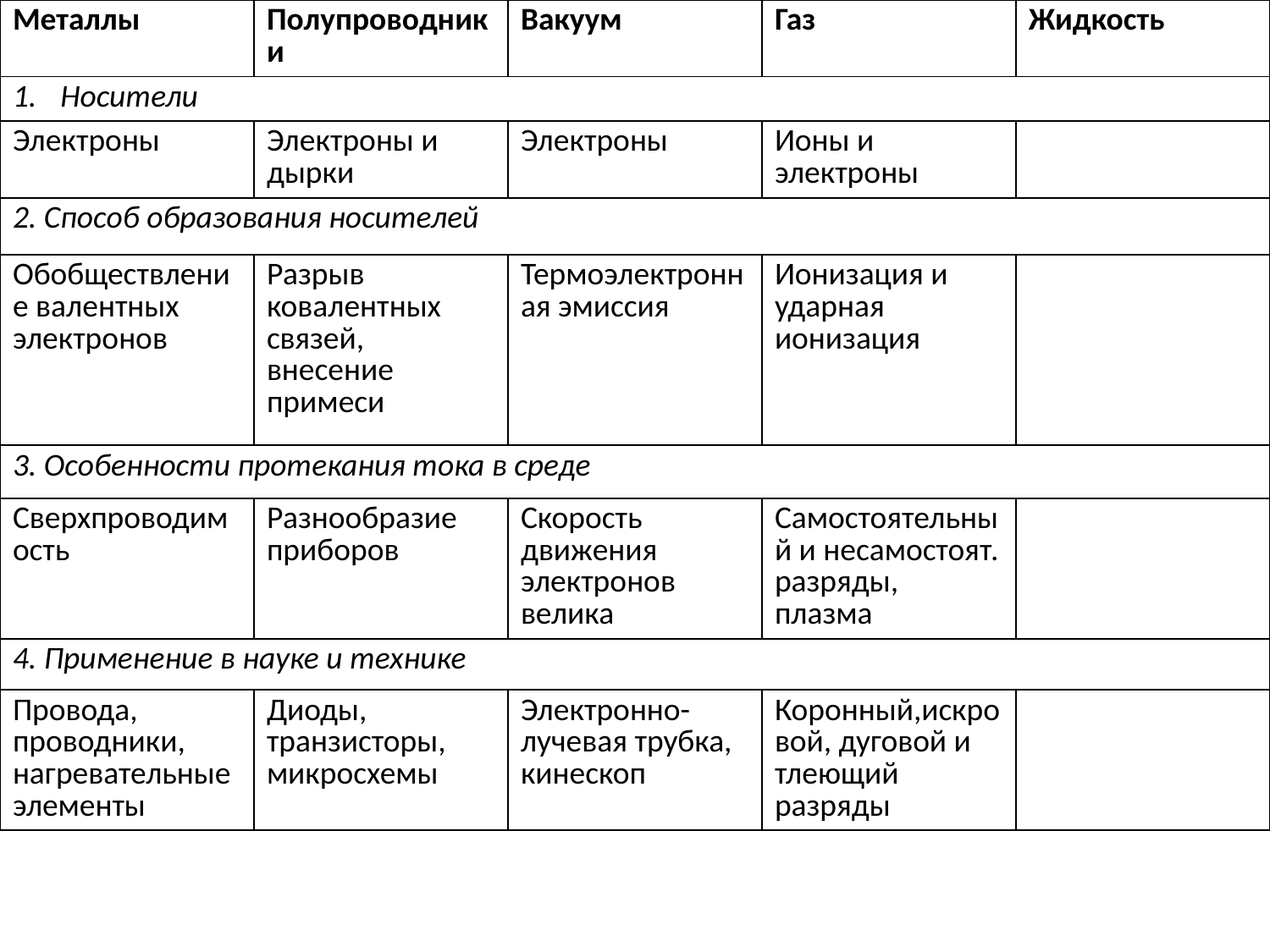

| Металлы | Полупроводники | Вакуум | Газ | Жидкость |
| --- | --- | --- | --- | --- |
| Носители |  |  |  |  |
| Электроны | Электроны и дырки | Электроны | Ионы и электроны |  |
| 2. Способ образования носителей |  |  |  |  |
| Обобществление валентных электронов | Разрыв ковалентных связей, внесение примеси | Термоэлектронная эмиссия | Ионизация и ударная ионизация |  |
| 3. Особенности протекания тока в среде |  |  |  |  |
| Сверхпроводимость | Разнообразие приборов | Скорость движения электронов велика | Самостоятельный и несамостоят. разряды, плазма |  |
| 4. Применение в науке и технике |  |  |  |  |
| Провода, проводники, нагревательные элементы | Диоды, транзисторы, микросхемы | Электронно-лучевая трубка, кинескоп | Коронный,искровой, дуговой и тлеющий разряды |  |